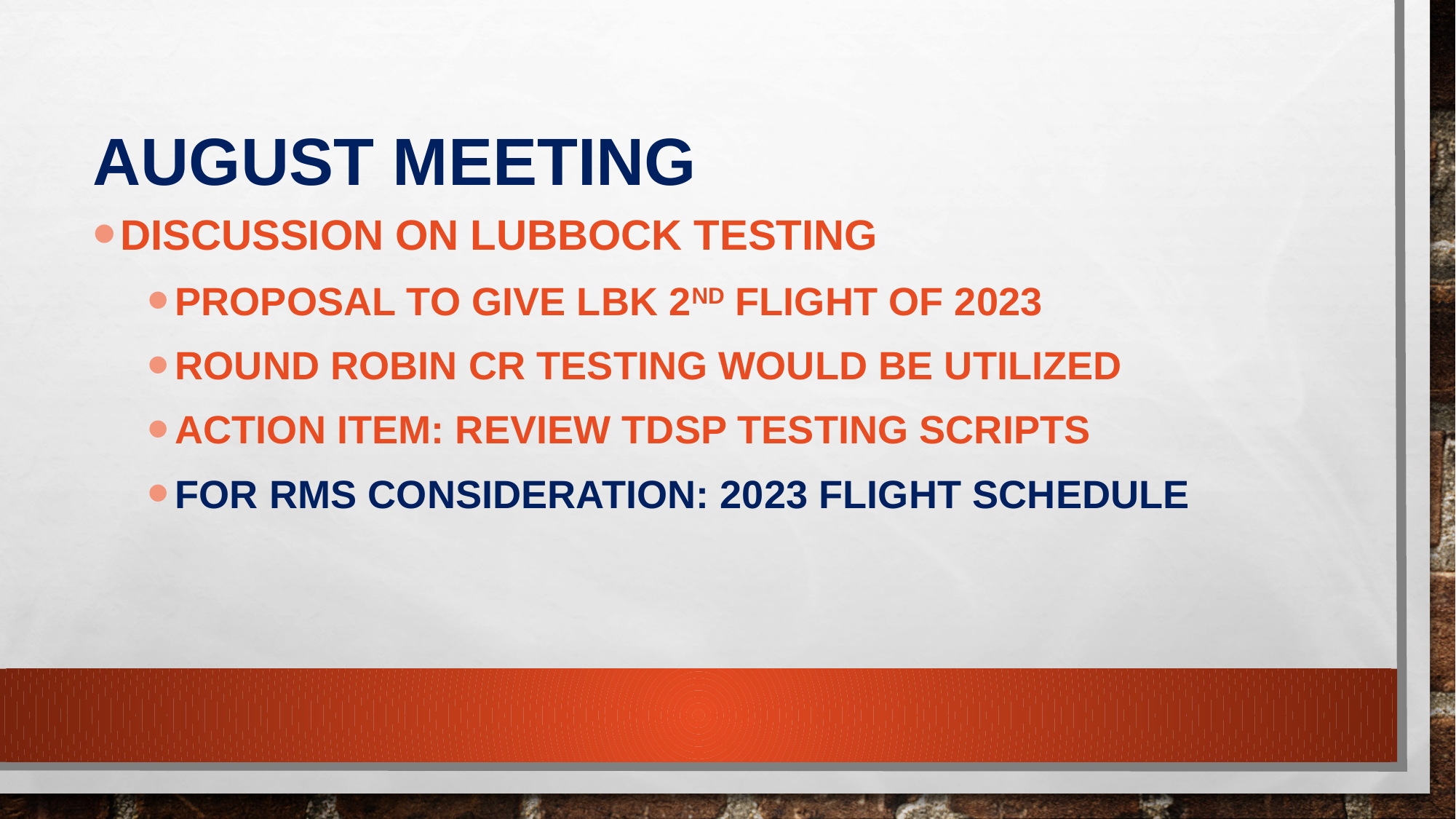

# August MEETING
Discussion on Lubbock Testing
Proposal to give LBK 2nd Flight of 2023
Round Robin CR Testing would be utilized
Action Item: Review TDSP Testing Scripts
For RMS CONSIDERATION: 2023 Flight Schedule